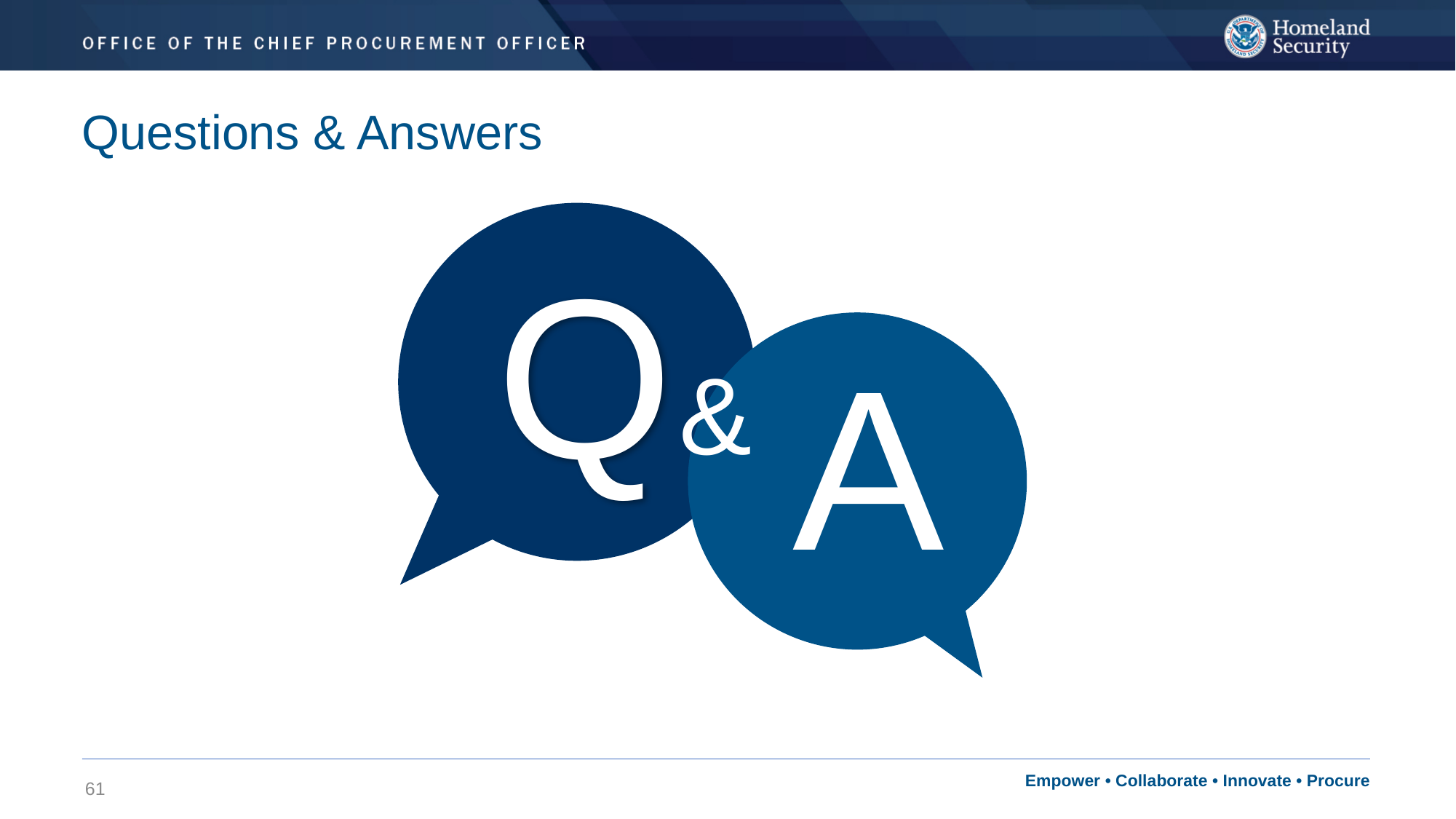

# Questions & Answers

Q

A
&
61